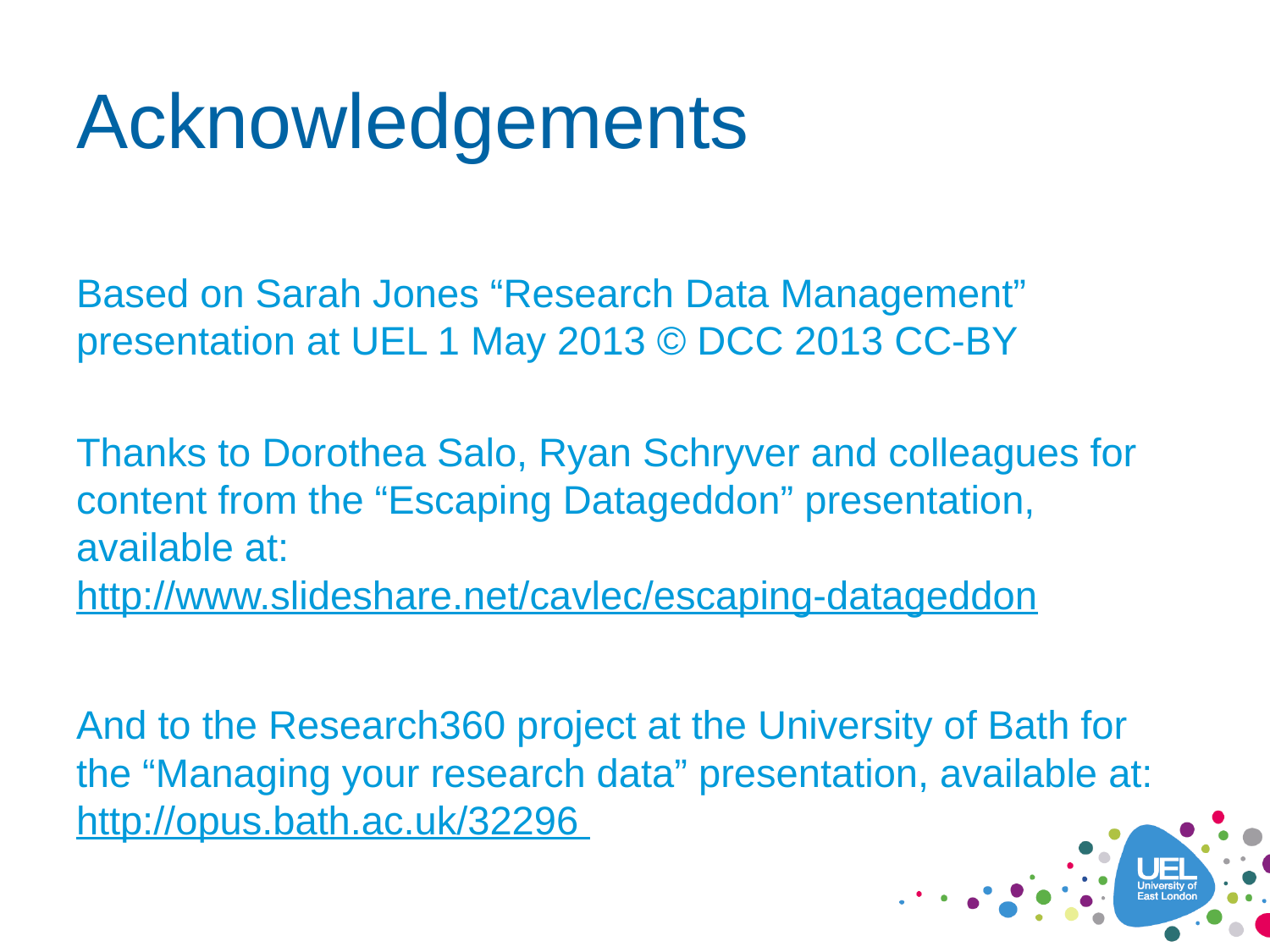

# Acknowledgements
Based on Sarah Jones “Research Data Management” presentation at UEL 1 May 2013 © DCC 2013 CC-BY

Thanks to Dorothea Salo, Ryan Schryver and colleagues for content from the “Escaping Datageddon” presentation, available at: http://www.slideshare.net/cavlec/escaping-datageddon

And to the Research360 project at the University of Bath for the “Managing your research data” presentation, available at: http://opus.bath.ac.uk/32296